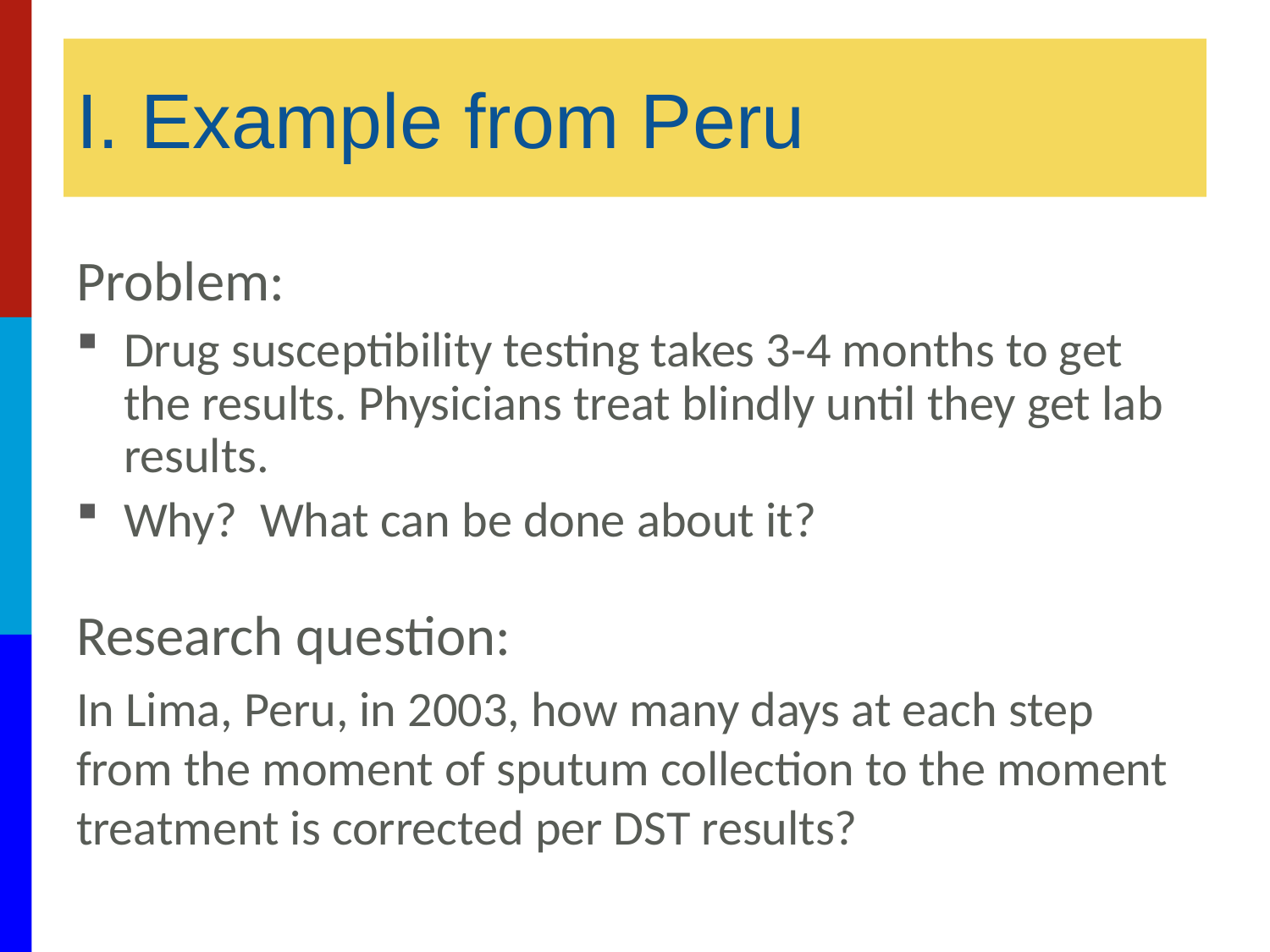

# I. Example from Peru
Problem:
Drug susceptibility testing takes 3-4 months to get the results. Physicians treat blindly until they get lab results.
Why?  What can be done about it?

Research question:
In Lima, Peru, in 2003, how many days at each step from the moment of sputum collection to the moment treatment is corrected per DST results?